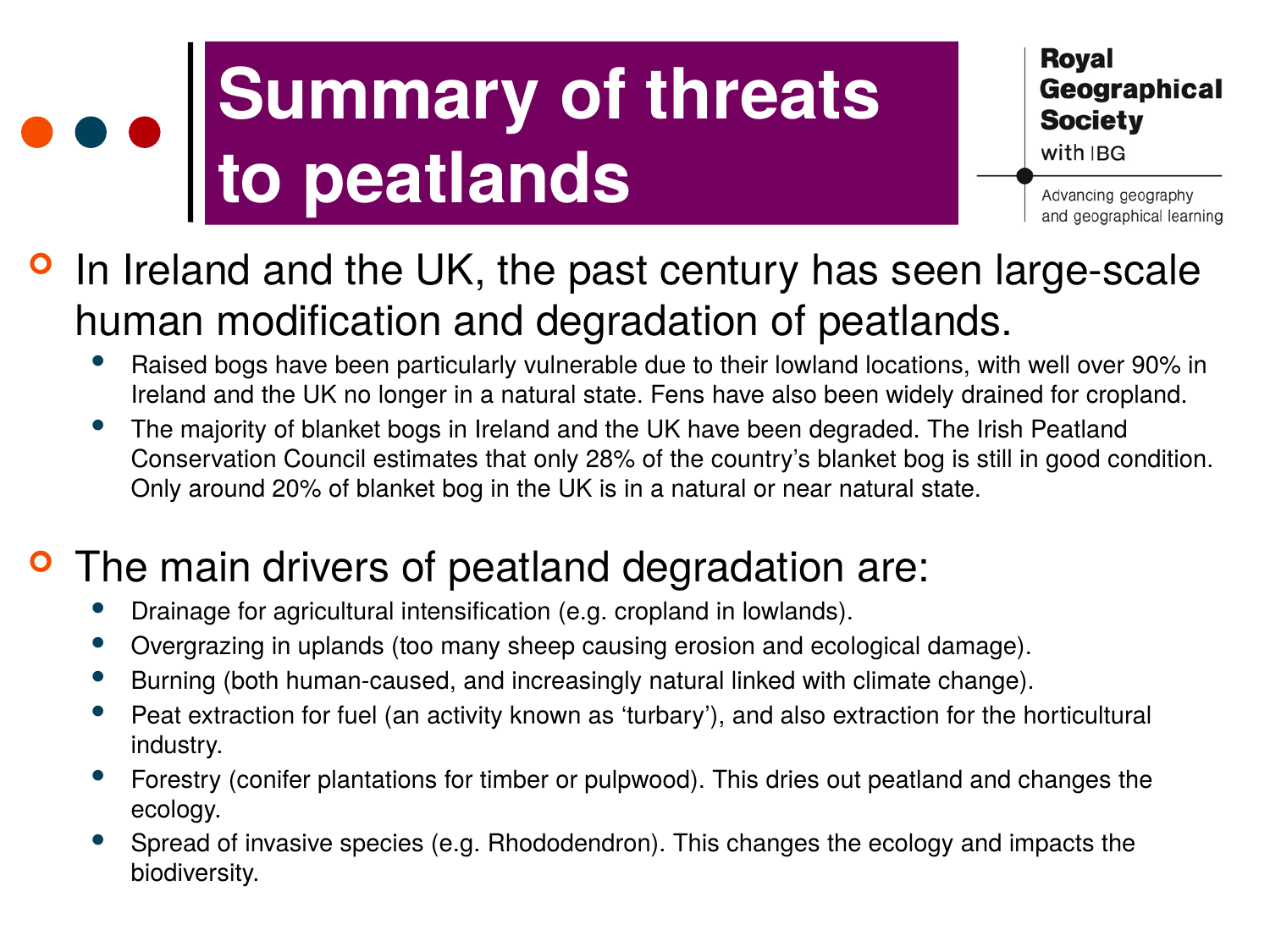

Summary of threats to peatlands
In Ireland and the UK, the past century has seen large-scale human modification and degradation of peatlands.
Raised bogs have been particularly vulnerable due to their lowland locations, with well over 90% in Ireland and the UK no longer in a natural state. Fens have also been widely drained for cropland.
The majority of blanket bogs in Ireland and the UK have been degraded. The Irish Peatland Conservation Council estimates that only 28% of the country’s blanket bog is still in good condition. Only around 20% of blanket bog in the UK is in a natural or near natural state.

The main drivers of peatland degradation are:
Drainage for agricultural intensification (e.g. cropland in lowlands).
Overgrazing in uplands (too many sheep causing erosion and ecological damage).
Burning (both human-caused, and increasingly natural linked with climate change).
Peat extraction for fuel (an activity known as ‘turbary’), and also extraction for the horticultural industry.
Forestry (conifer plantations for timber or pulpwood). This dries out peatland and changes the ecology.
Spread of invasive species (e.g. Rhododendron). This changes the ecology and impacts the biodiversity.